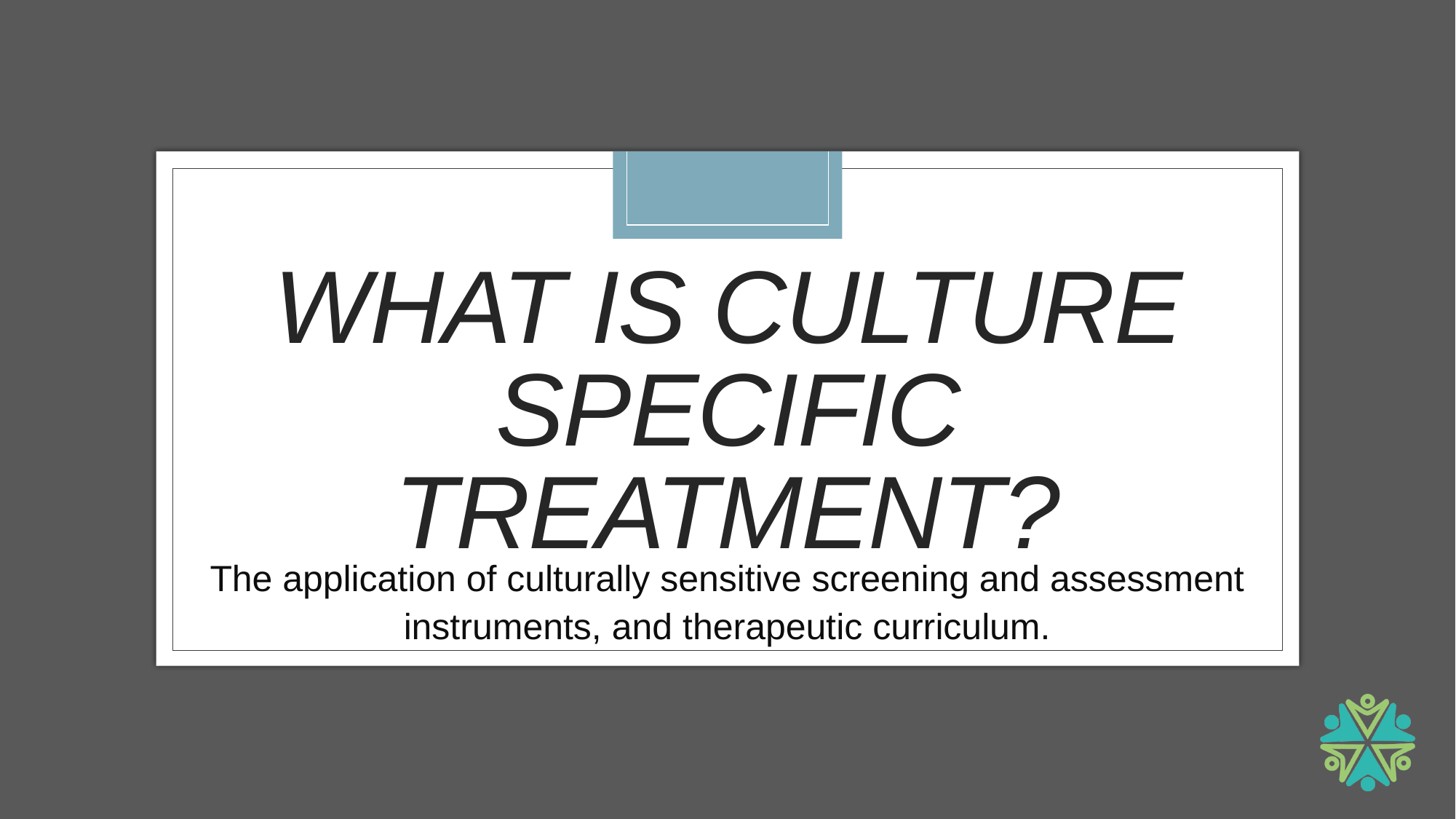

# What is culture specific treatment?
The application of culturally sensitive screening and assessment instruments, and therapeutic curriculum.